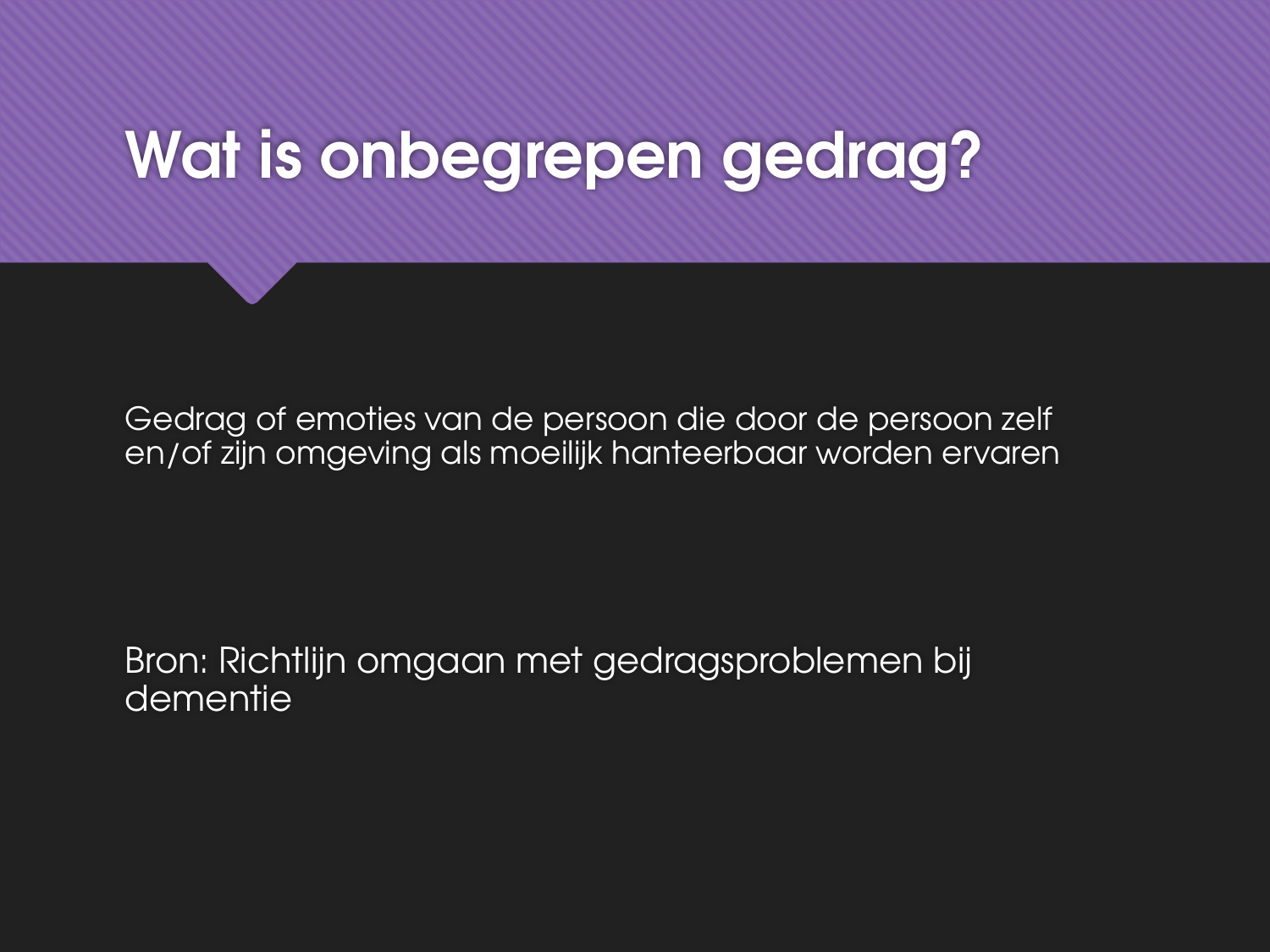

# Wat is onbegrepen gedrag?
Gedrag of emoties van de persoon die door de persoon zelf en/of zijn omgeving als moeilijk hanteerbaar worden ervaren

Bron: Richtlijn omgaan met gedragsproblemen bij dementie